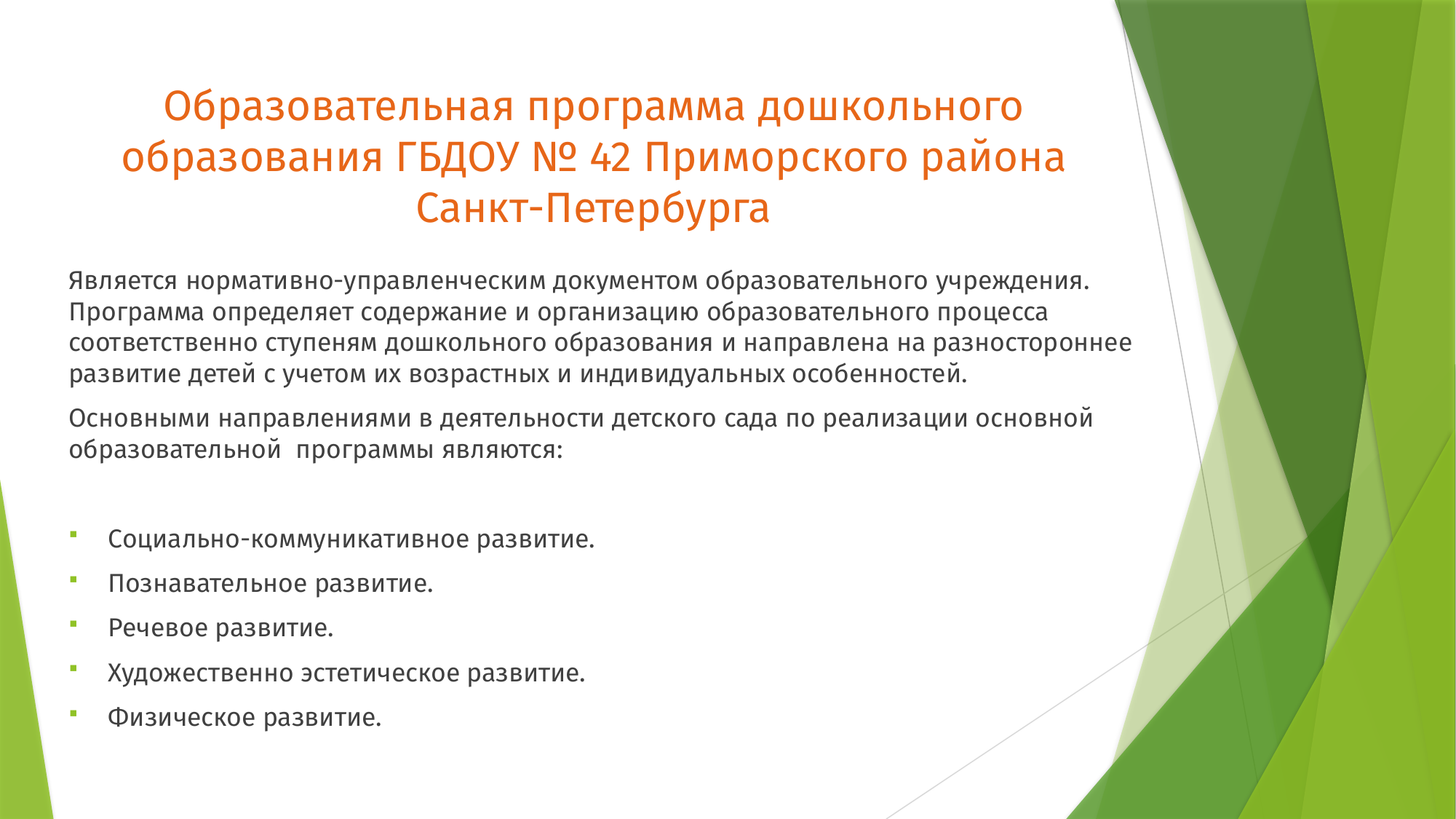

# Образовательная программа дошкольного образования ГБДОУ № 42 Приморского района Санкт-Петербурга
Является нормативно-управленческим документом образовательного учреждения. Программа определяет содержание и организацию образовательного процесса соответственно ступеням дошкольного образования и направлена на разностороннее развитие детей с учетом их возрастных и индивидуальных особенностей.
Основными направлениями в деятельности детского сада по реализации основной образовательной  программы являются:

Социально-коммуникативное развитие.
Познавательное развитие.
Речевое развитие.
Художественно эстетическое развитие.
Физическое развитие.